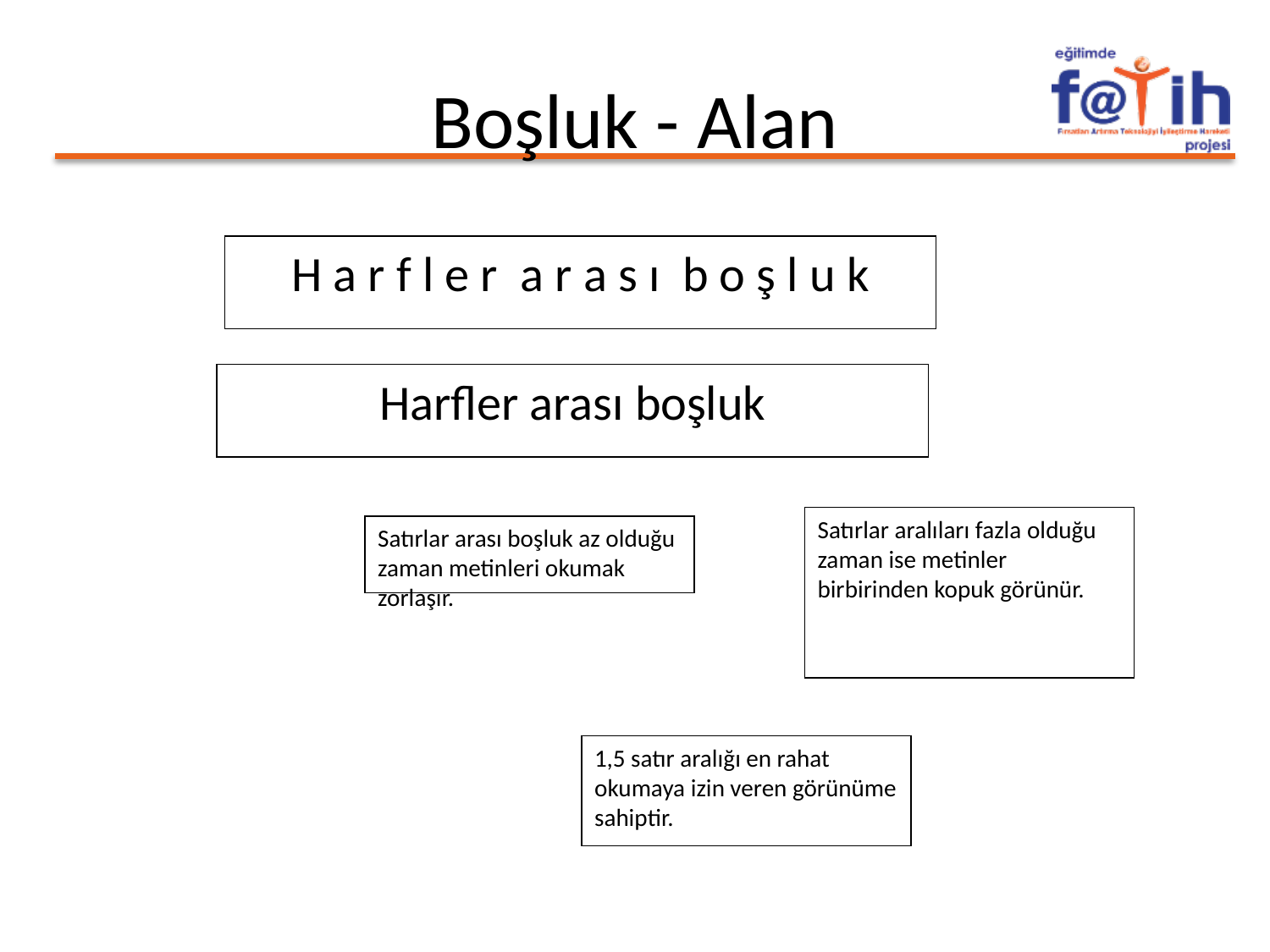

# Boşluk - Alan

H a r f l e r  a r a s ı  b o ş l u k
Harfler arası boşluk
Satırlar aralıları fazla olduğu zaman ise metinler birbirinden kopuk görünür.
Satırlar arası boşluk az olduğu zaman metinleri okumak zorlaşır.
1,5 satır aralığı en rahat okumaya izin veren görünüme sahiptir.